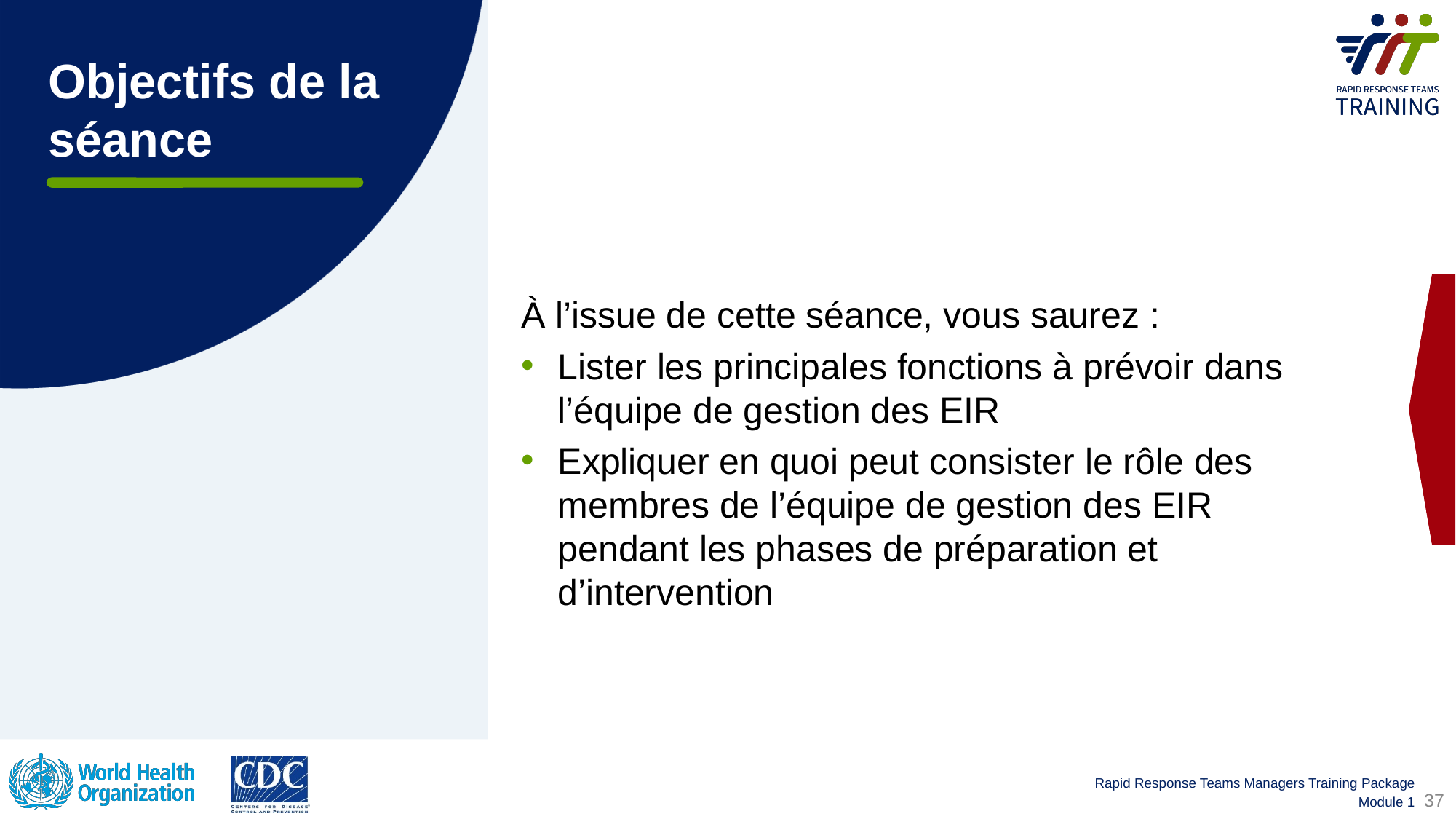

Objectifs de la séance

À l’issue de cette séance, vous saurez :
Lister les principales fonctions à prévoir dans l’équipe de gestion des EIR
Expliquer en quoi peut consister le rôle des membres de l’équipe de gestion des EIR pendant les phases de préparation et d’intervention

37